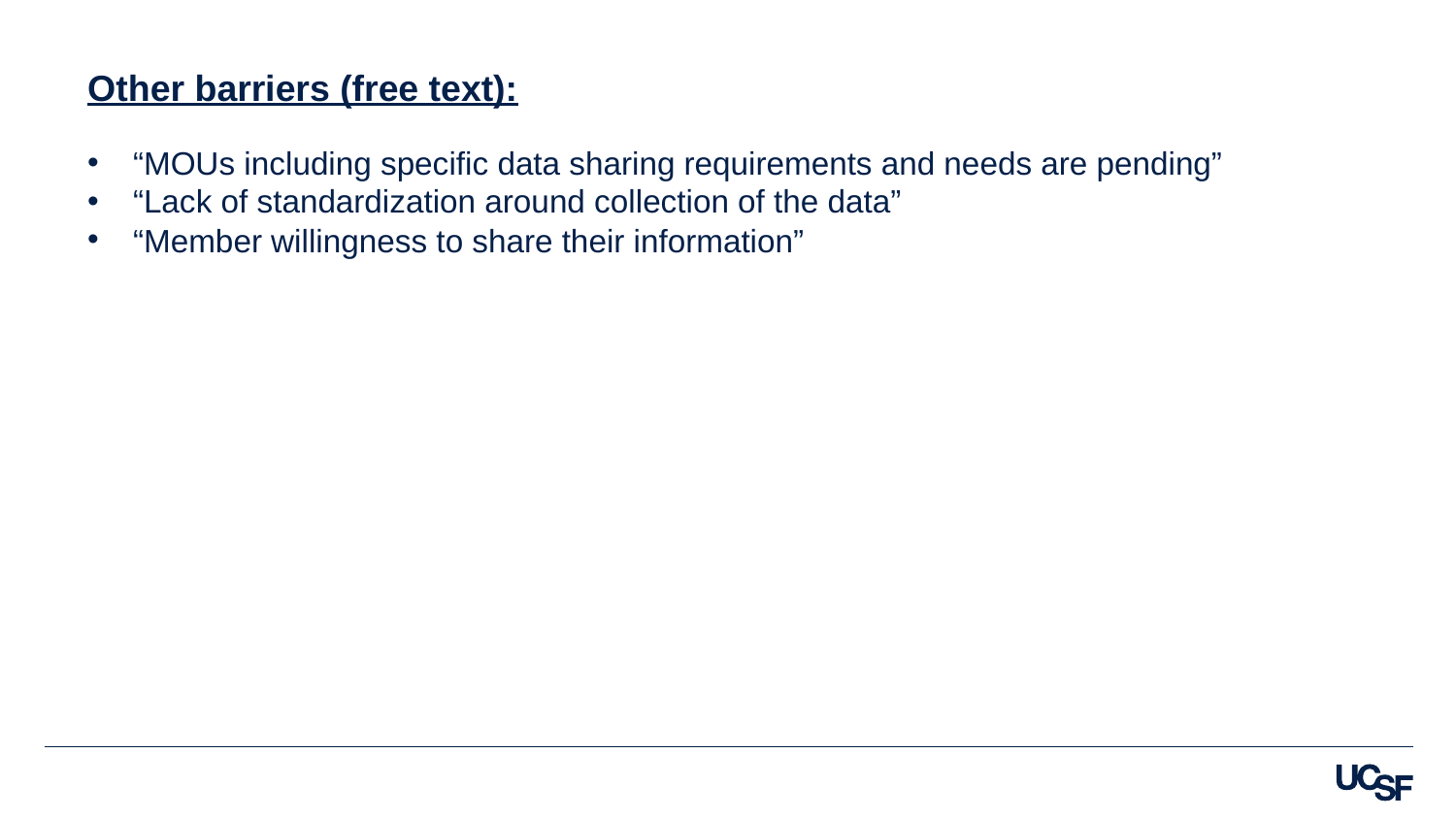

Other barriers (free text):

“MOUs including specific data sharing requirements and needs are pending”
“Lack of standardization around collection of the data”
“Member willingness to share their information”